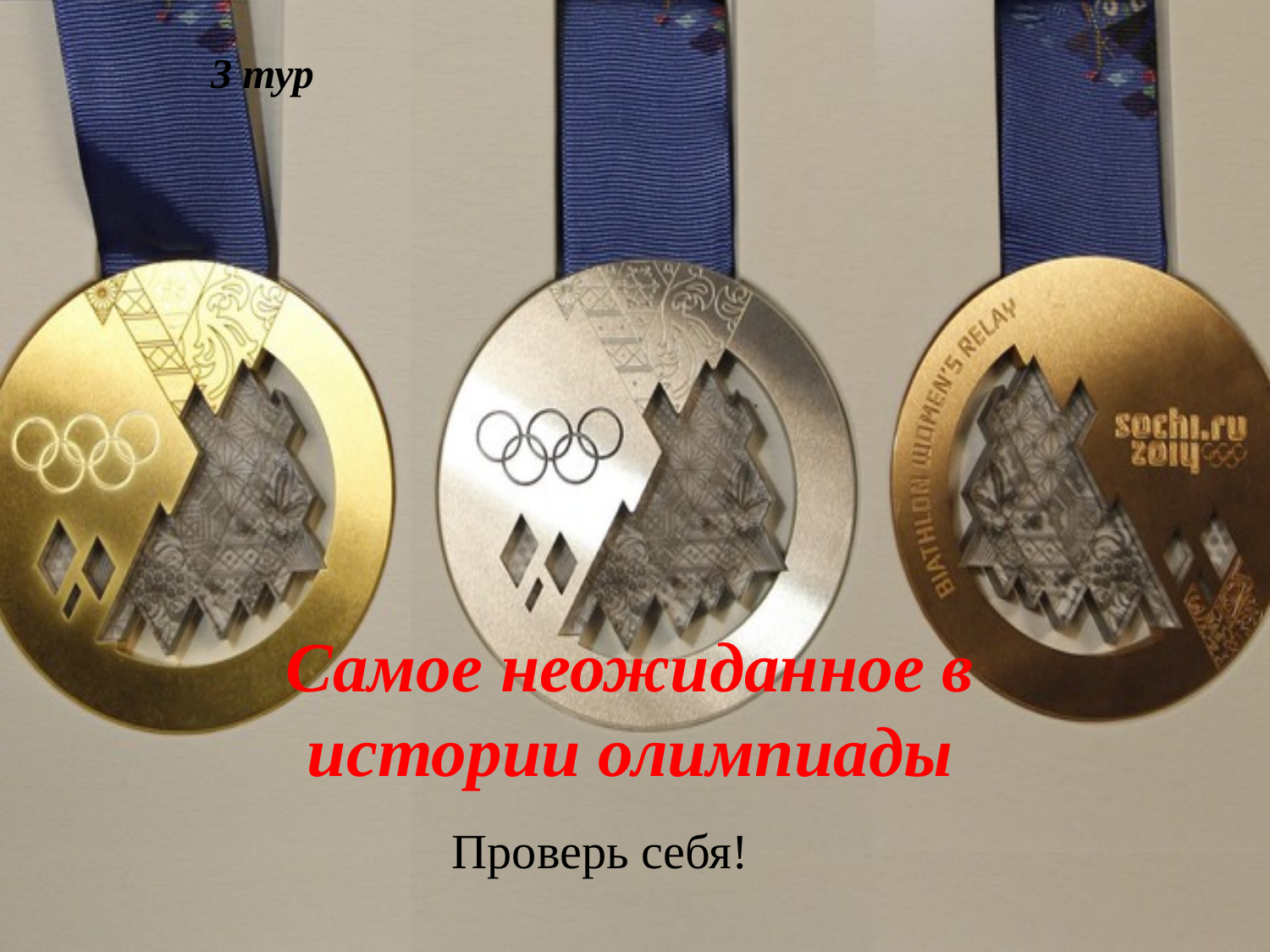

3 тур
Самое неожиданное в истории олимпиады

Проверь себя!